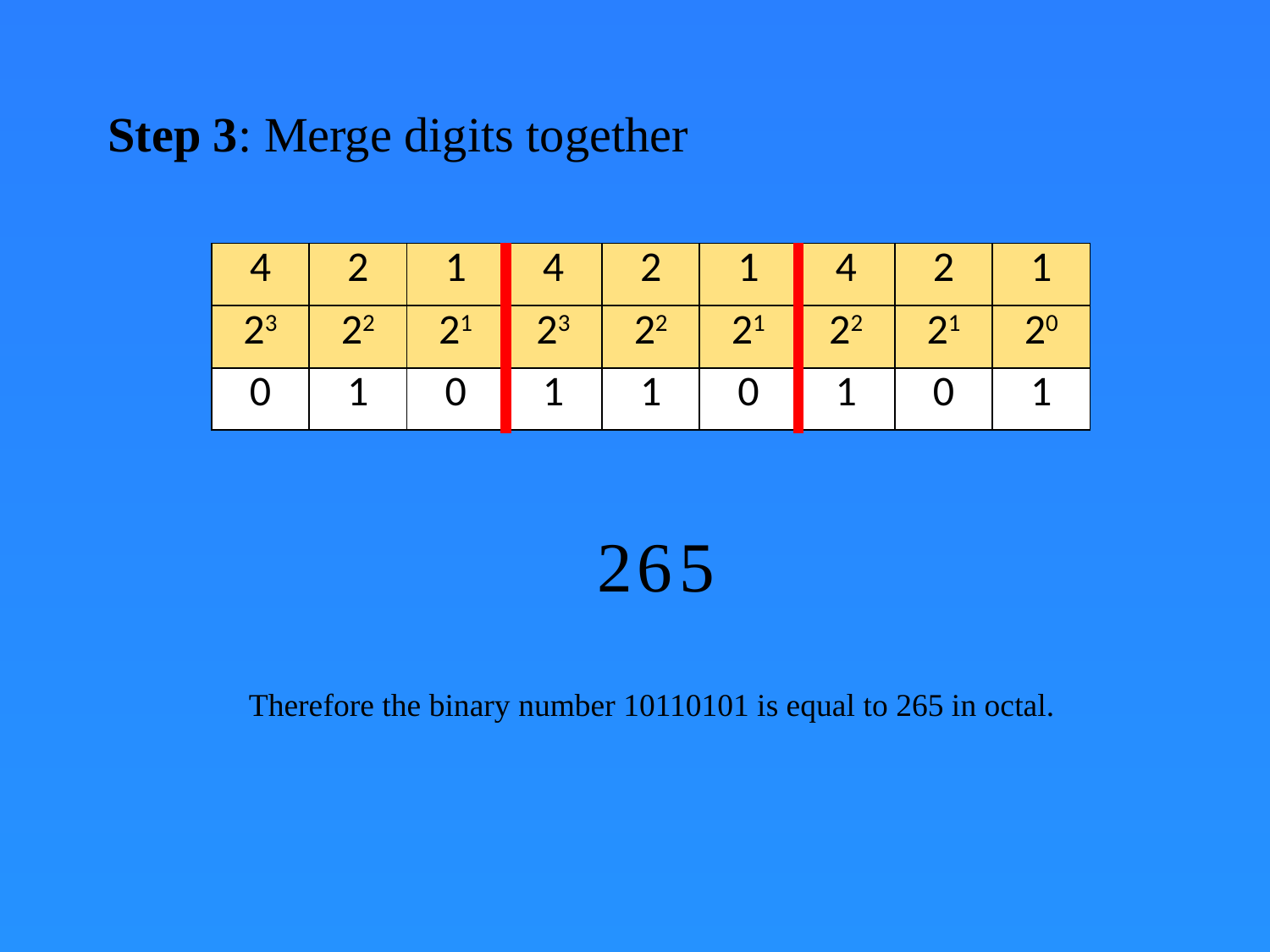

# Step 3: Merge digits together
| 4 | 2 | 1 | 4 | 2 | 1 | 4 | 2 | 1 |
| --- | --- | --- | --- | --- | --- | --- | --- | --- |
| 23 | 22 | 21 | 23 | 22 | 21 | 22 | 21 | 20 |
| 0 | 1 | 0 | 1 | 1 | 0 | 1 | 0 | 1 |
2
6
5
Therefore the binary number 10110101 is equal to 265 in octal.